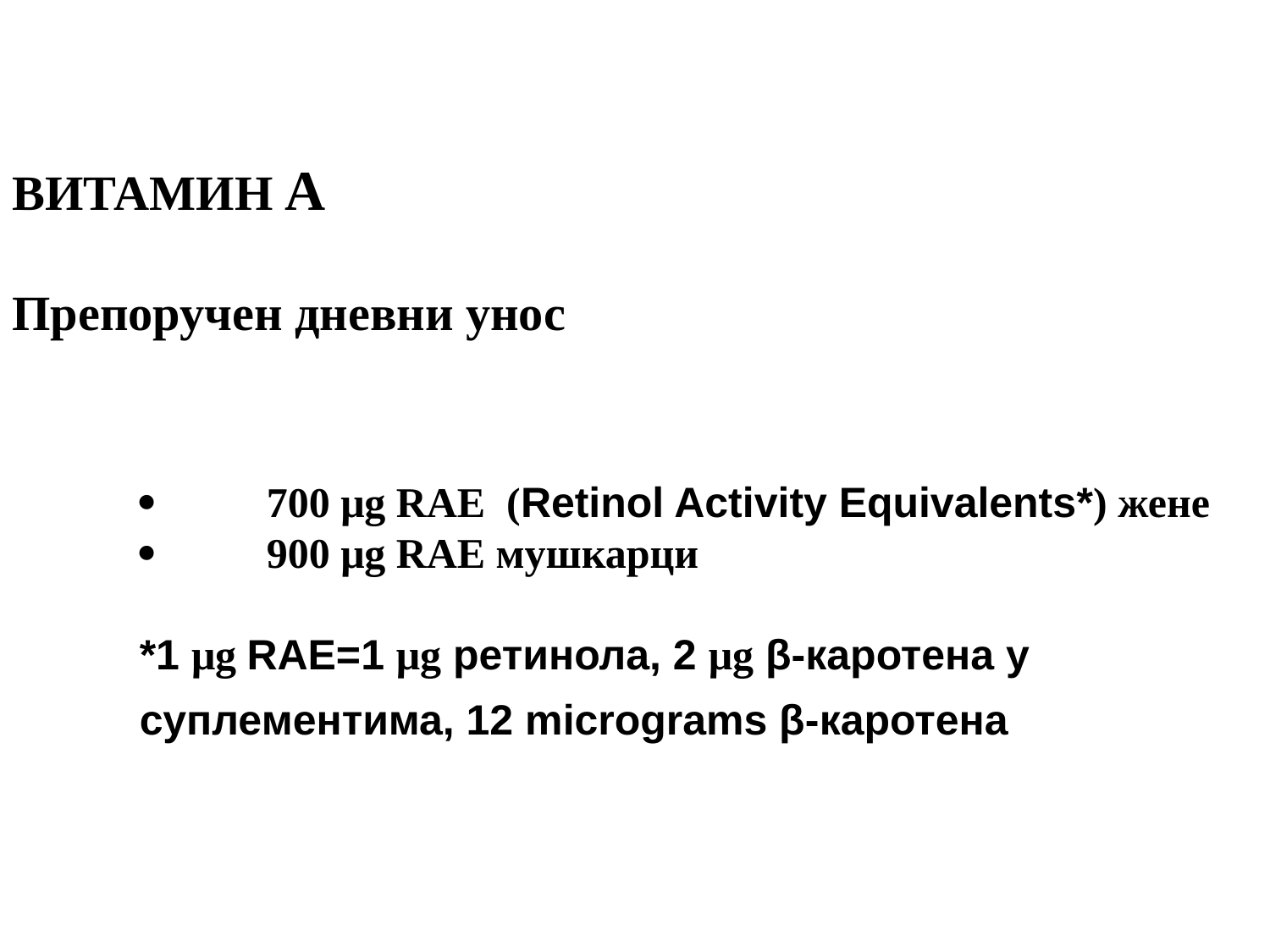

ВИТАМИН А

Препоручен дневни унос

•	700 μg RAE  (Retinol Activity Equivalents*) жене
•	900 μg RAE мушкарци

*1 μg RAE=1 μg ретинола, 2 μg β-каротена у суплементима, 12 micrograms β-каротена